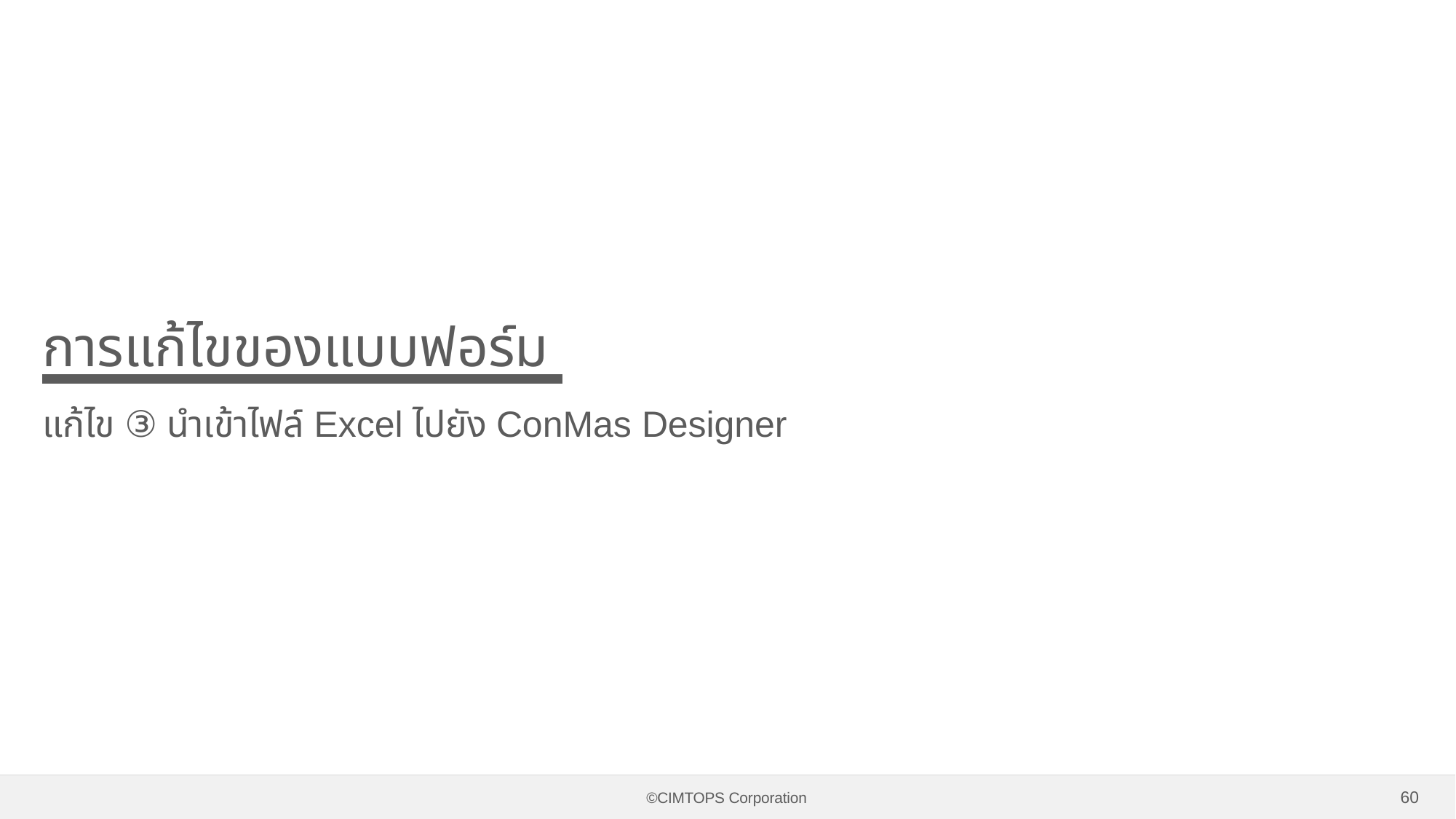

# การแก้ไขของแบบฟอร์ม
แก้ไข ③ นำเข้าไฟล์ Excel ไปยัง ConMas Designer
60
©CIMTOPS Corporation